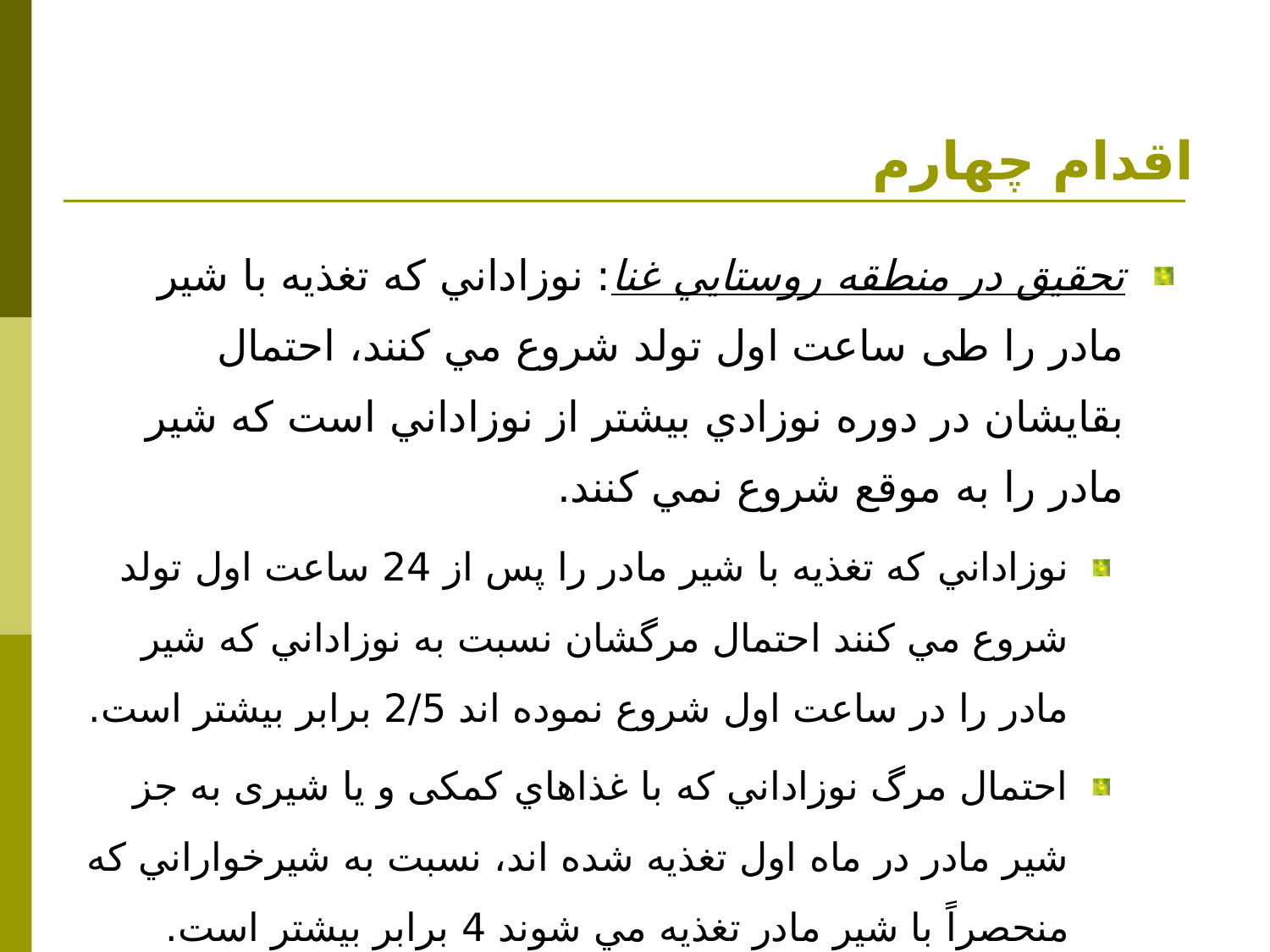

# اقدام چهارم
تحقیق در منطقه روستايي غنا: نوزاداني كه تغذيه با شير مادر را طی ساعت اول تولد شروع مي كنند، احتمال بقایشان در دوره نوزادي بيشتر از نوزاداني است كه شير مادر را به موقع شروع نمي كنند.
نوزاداني كه تغذيه با شير مادر را پس از 24 ساعت اول تولد شروع مي كنند احتمال مرگشان نسبت به نوزاداني كه شير مادر را در ساعت اول شروع نموده اند 2/5 برابر بيشتر است.
احتمال مرگ نوزاداني كه با غذاهاي کمکی و يا شيری به جز شير مادر در ماه اول تغذيه شده اند، نسبت به شيرخواراني كه منحصراً با شير مادر تغذيه مي شوند 4 برابر بيشتر است.